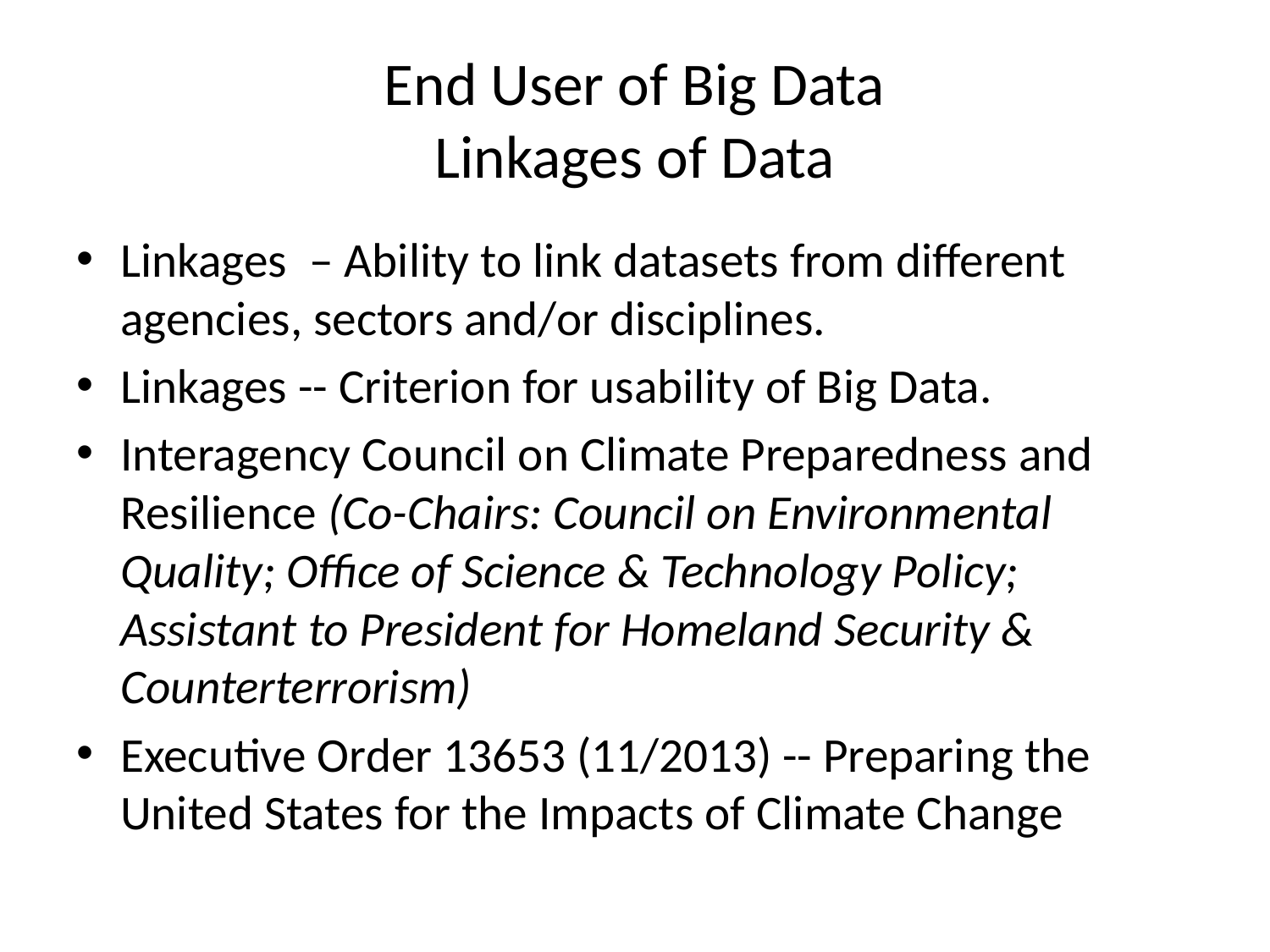

# End User of Big Data Linkages of Data
Linkages  – Ability to link datasets from different agencies, sectors and/or disciplines.
Linkages -- Criterion for usability of Big Data.
Interagency Council on Climate Preparedness and Resilience (Co-Chairs: Council on Environmental Quality; Office of Science & Technology Policy; Assistant to President for Homeland Security & Counterterrorism)
Executive Order 13653 (11/2013) -- Preparing the United States for the Impacts of Climate Change